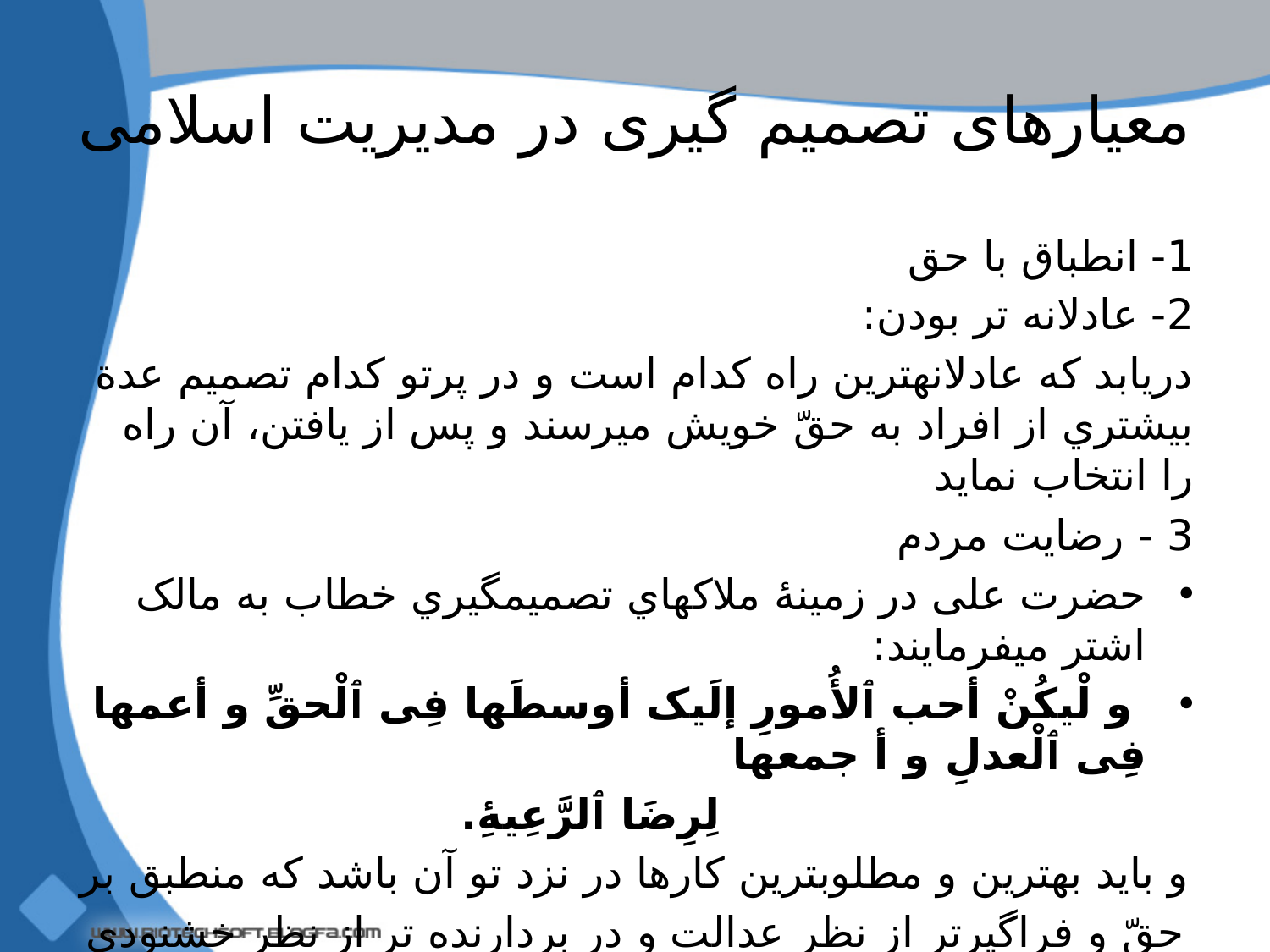

# معیارهای تصمیم گیری در مدیریت اسلامی
1- انطباق با حق
2- عادلانه تر بودن:
دریابد که عادلانهترین راه کدام است و در پرتو کدام تصمیم عدة بیشتري از افراد به حقّ خویش میرسند و پس از یافتن، آن راه را انتخاب نماید
3 - رضایت مردم
حضرت علی در زمینۀ ملاکهاي تصمیمگیري خطاب به مالک اشتر میفرمایند:
 و لْیکُنْ أحب ٱلأُمورِ إلَیک أوسطَها فِی ٱلْحقِّ و أعمها فِی ٱلْعدلِ و أ جمعها
      لِرِضَا ٱلرَّعِیۀِ.
و باید بهترین و مطلوبترین کارها در نزد تو آن باشد که منطبق بر
حقّ و فراگیرتر از نظر عدالت و در بردارنده تر از نظر خشنودي و
رضایت مردم است
.